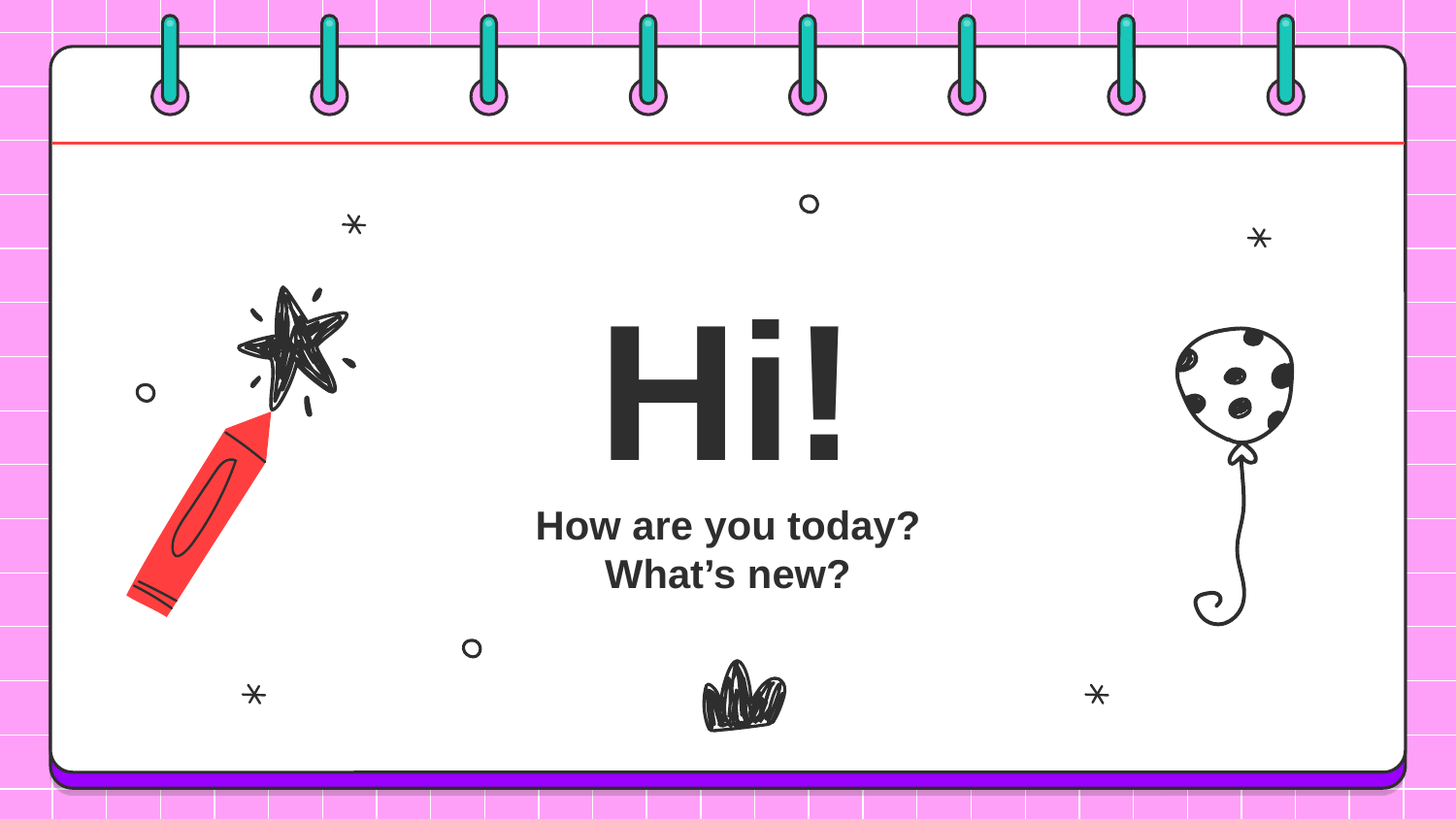

# Hi!

How are you today?
What’s new?